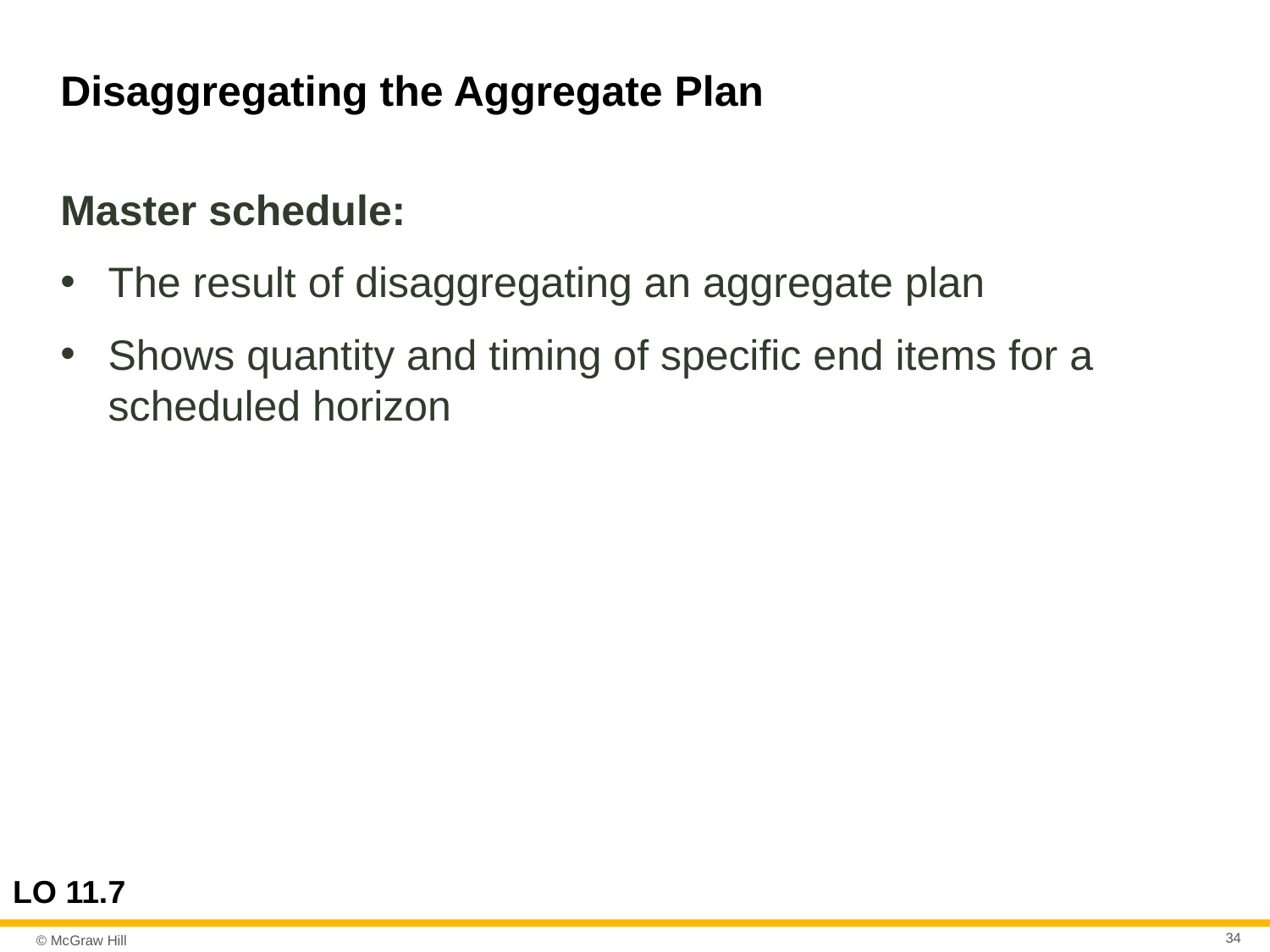

# Disaggregating the Aggregate Plan
Master schedule:
The result of disaggregating an aggregate plan
Shows quantity and timing of specific end items for a scheduled horizon
LO 11.7